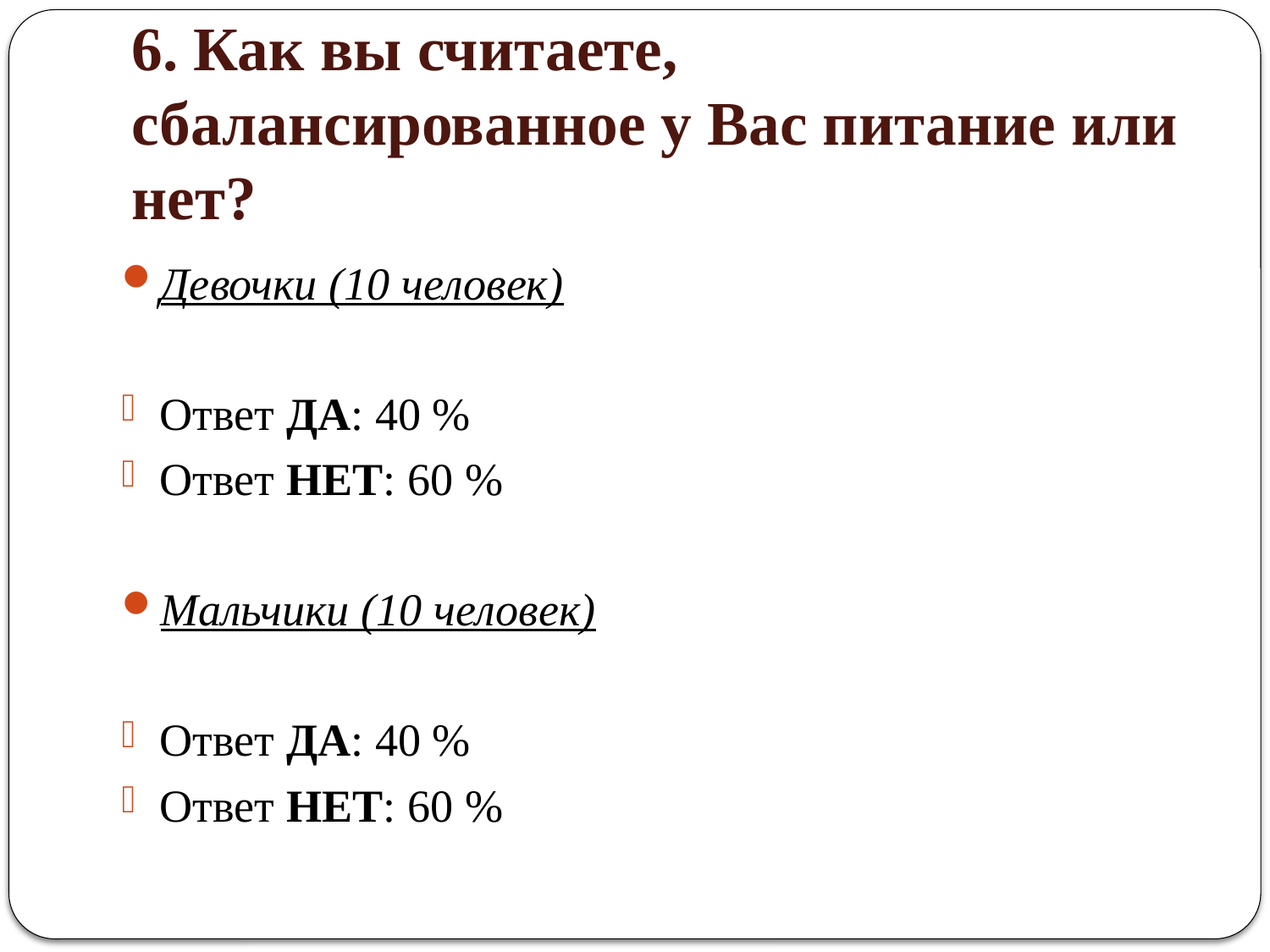

# 6. Как вы считаете, сбалансированное у Вас питание или нет?
Девочки (10 человек)

Ответ ДА: 40 %
Ответ НЕТ: 60 %

Мальчики (10 человек)

Ответ ДА: 40 %
Ответ НЕТ: 60 %